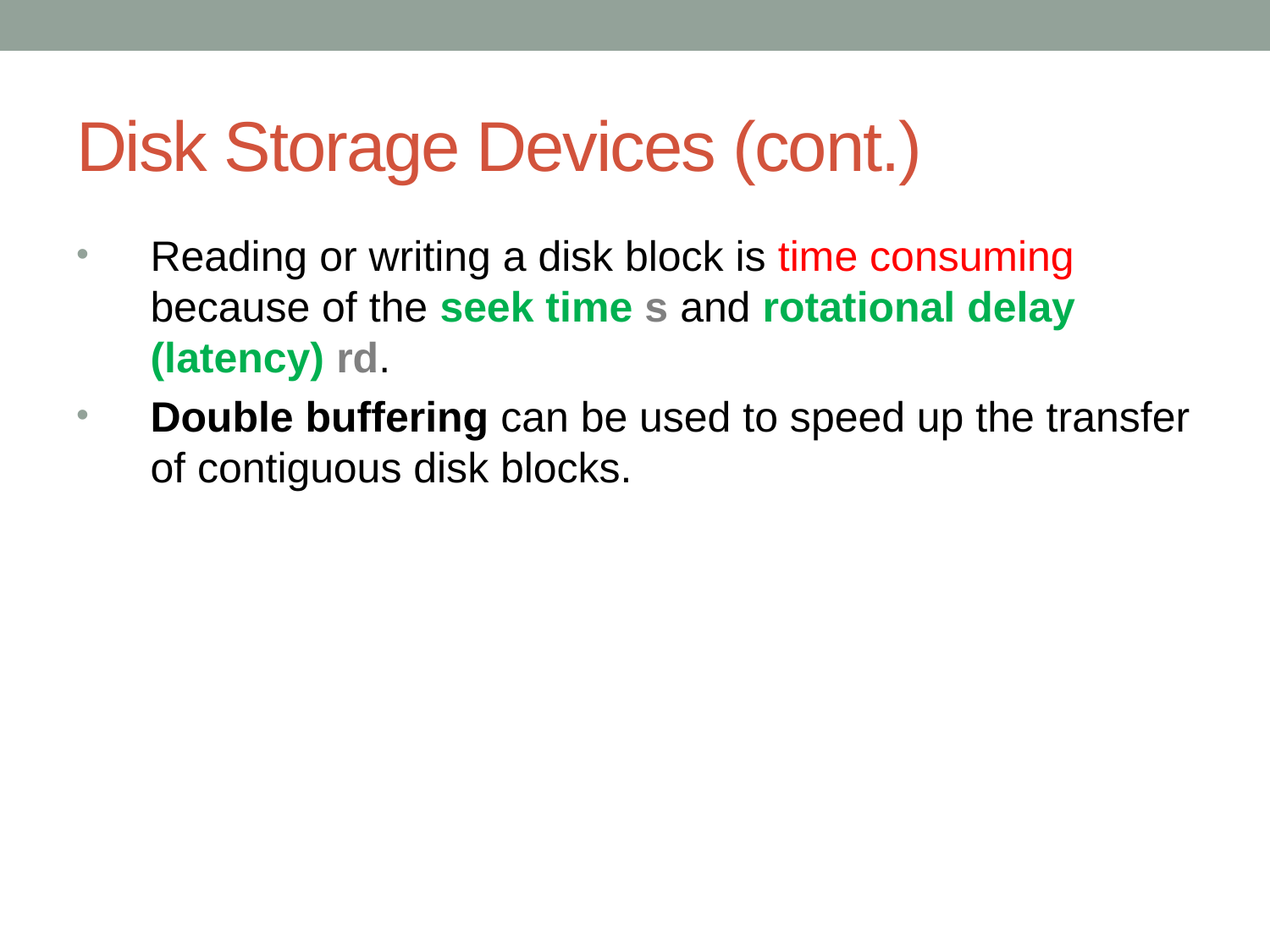

# Disk Storage Devices (cont.)
Reading or writing a disk block is time consuming because of the seek time s and rotational delay (latency) rd.
Double buffering can be used to speed up the transfer of contiguous disk blocks.